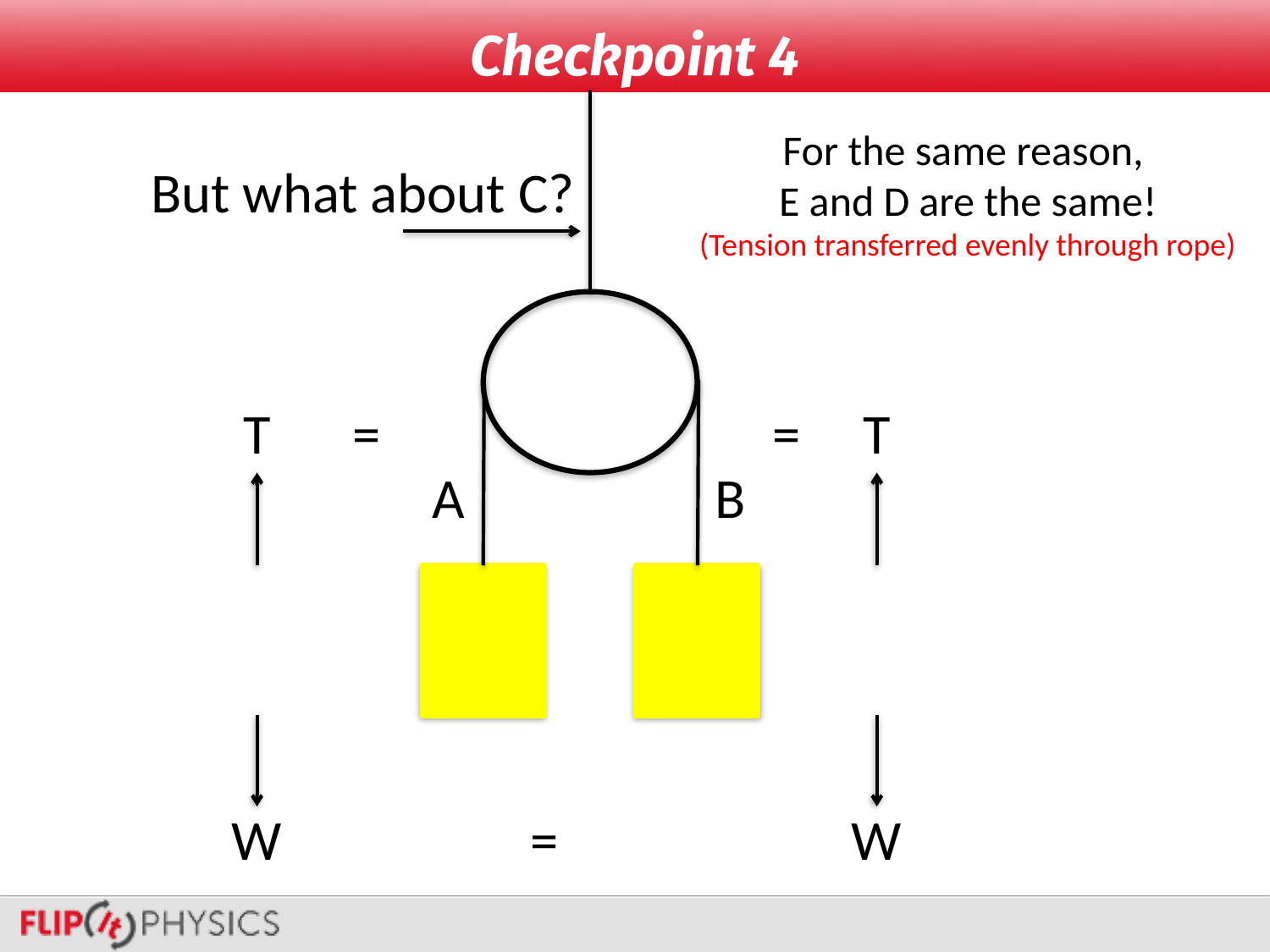

# Checkpoint 4
For the same reason,
E and D are the same!
(Tension transferred evenly through rope)
But what about C?

T
=
=
T
A
B

W
=
W